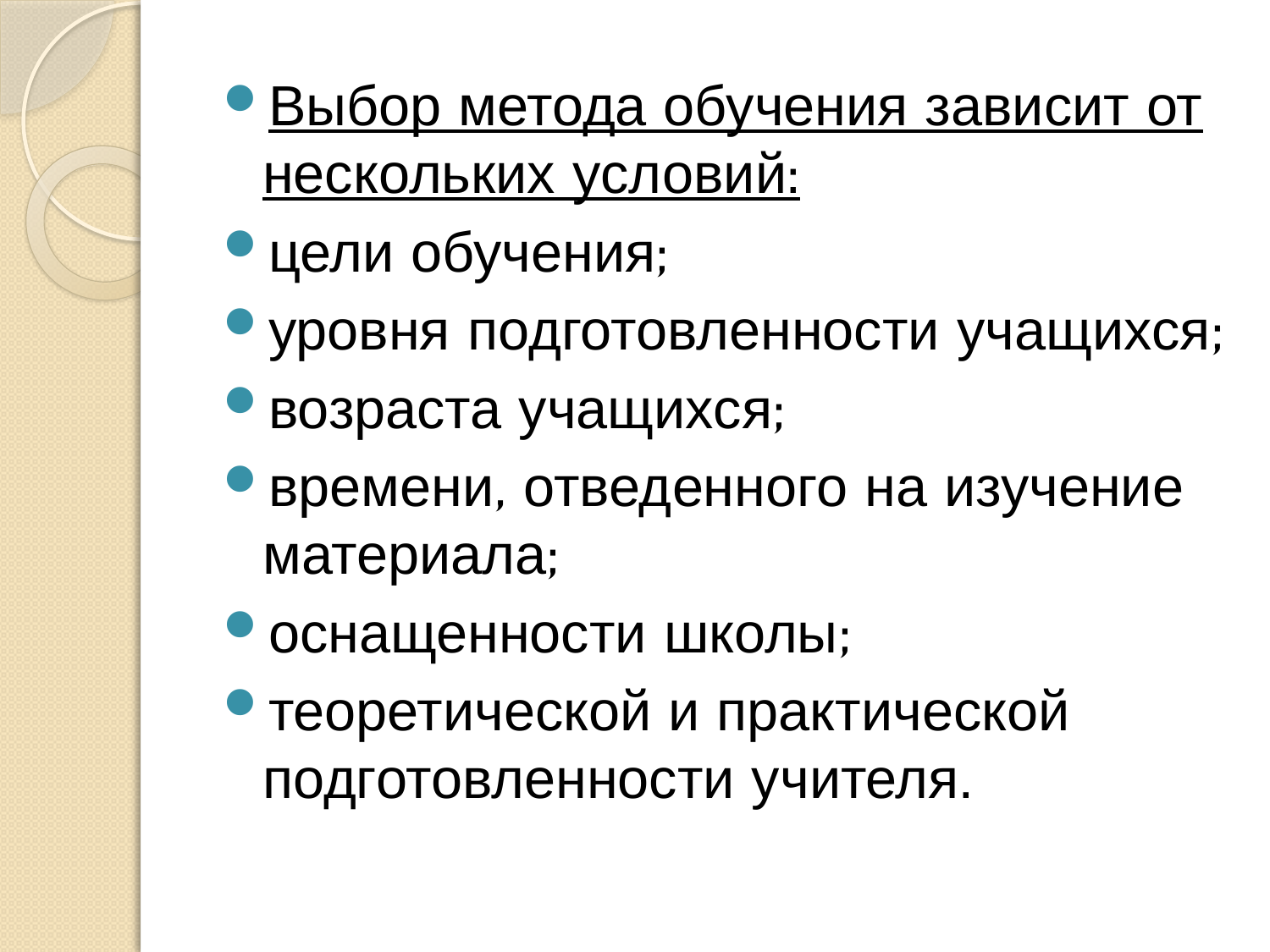

Выбор метода обучения зависит от нескольких условий:
цели обучения;
уровня подготовленности учащихся;
возраста учащихся;
времени, отведенного на изучение материала;
оснащенности школы;
теоретической и практической  подготовленности учителя.